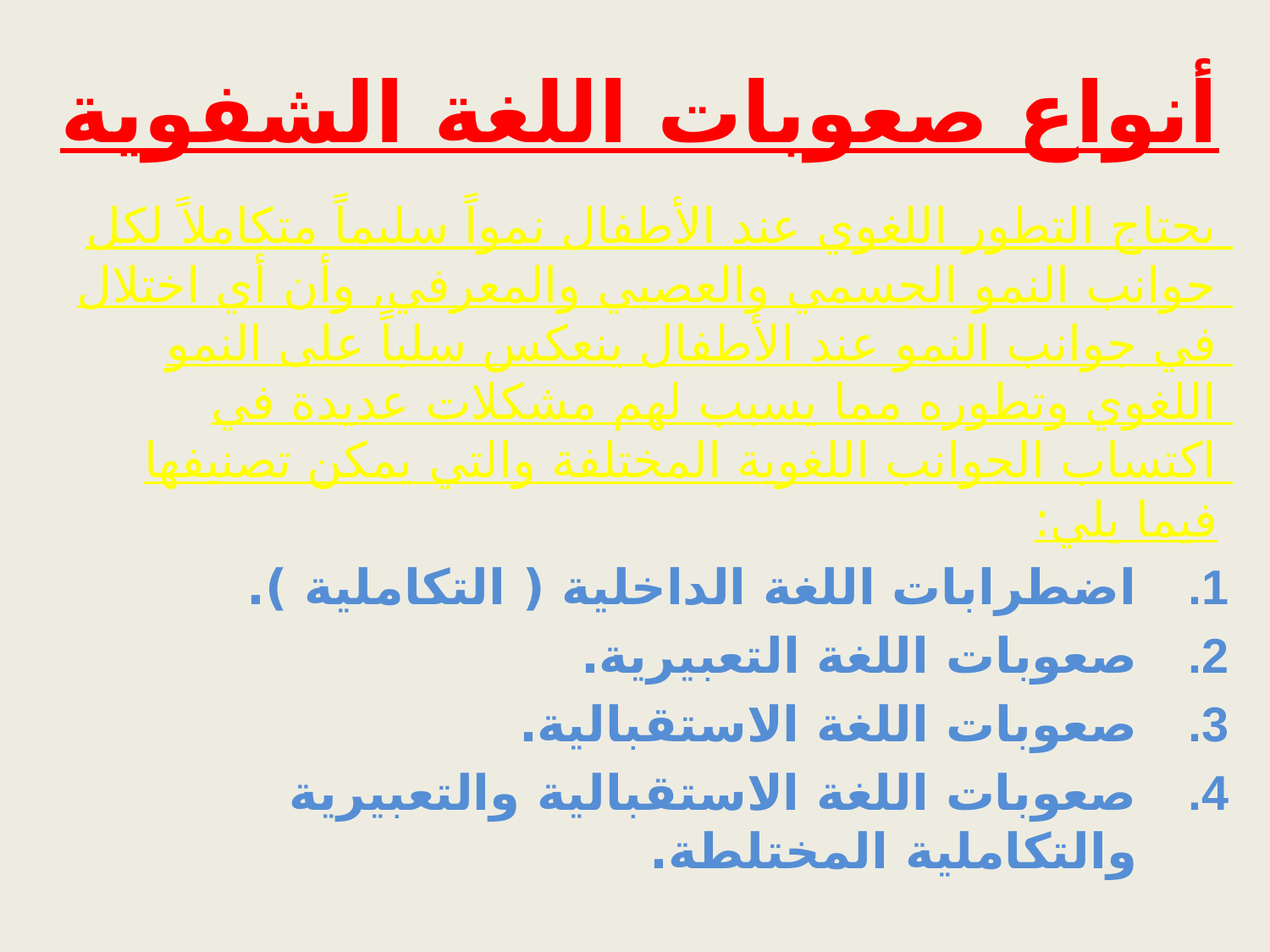

# أنواع صعوبات اللغة الشفوية
يحتاج التطور اللغوي عند الأطفال نمواً سليماً متكاملاً لكل جوانب النمو الجسمي والعصبي والمعرفي, وأن أي اختلال في جوانب النمو عند الأطفال ينعكس سلباً على النمو اللغوي وتطوره مما يسبب لهم مشكلات عديدة في اكتساب الجوانب اللغوية المختلفة والتي يمكن تصنيفها فيما يلي:
اضطرابات اللغة الداخلية ( التكاملية ).
صعوبات اللغة التعبيرية.
صعوبات اللغة الاستقبالية.
صعوبات اللغة الاستقبالية والتعبيرية والتكاملية المختلطة.